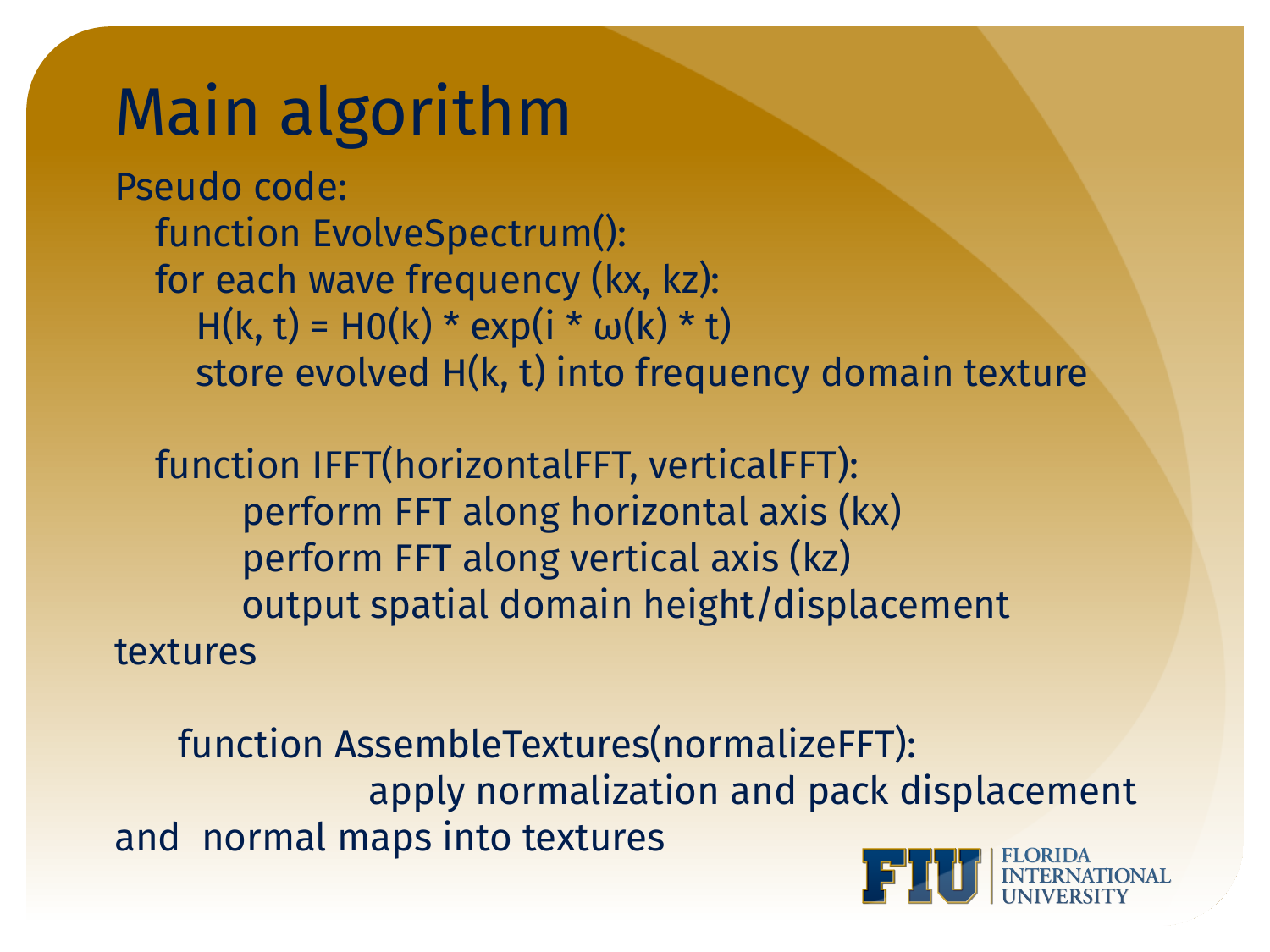

# Main algorithm
Pseudo code:
    function EvolveSpectrum():
    for each wave frequency (kx, kz):
        H(k, t) = H0(k) * exp(i * ω(k) * t)
        store evolved H(k, t) into frequency domain texture

    function IFFT(horizontalFFT, verticalFFT):
    	perform FFT along horizontal axis (kx)
    	perform FFT along vertical axis (kz)
    	output spatial domain height/displacement textures

function AssembleTextures(normalizeFFT):
    		apply normalization and pack displacement and  normal maps into textures